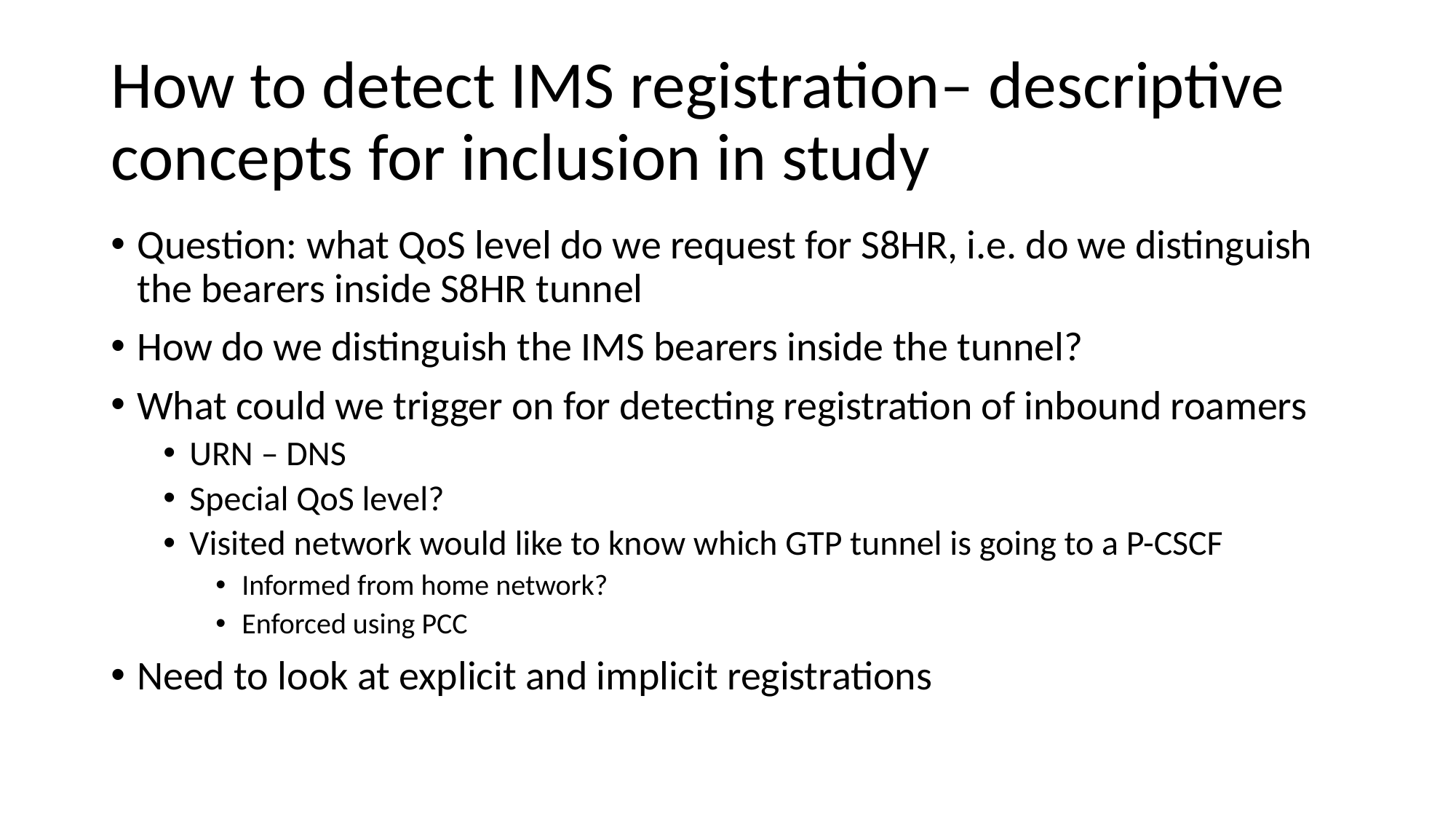

# How to detect IMS registration– descriptive concepts for inclusion in study
Question: what QoS level do we request for S8HR, i.e. do we distinguish the bearers inside S8HR tunnel
How do we distinguish the IMS bearers inside the tunnel?
What could we trigger on for detecting registration of inbound roamers
URN – DNS
Special QoS level?
Visited network would like to know which GTP tunnel is going to a P-CSCF
Informed from home network?
Enforced using PCC
Need to look at explicit and implicit registrations